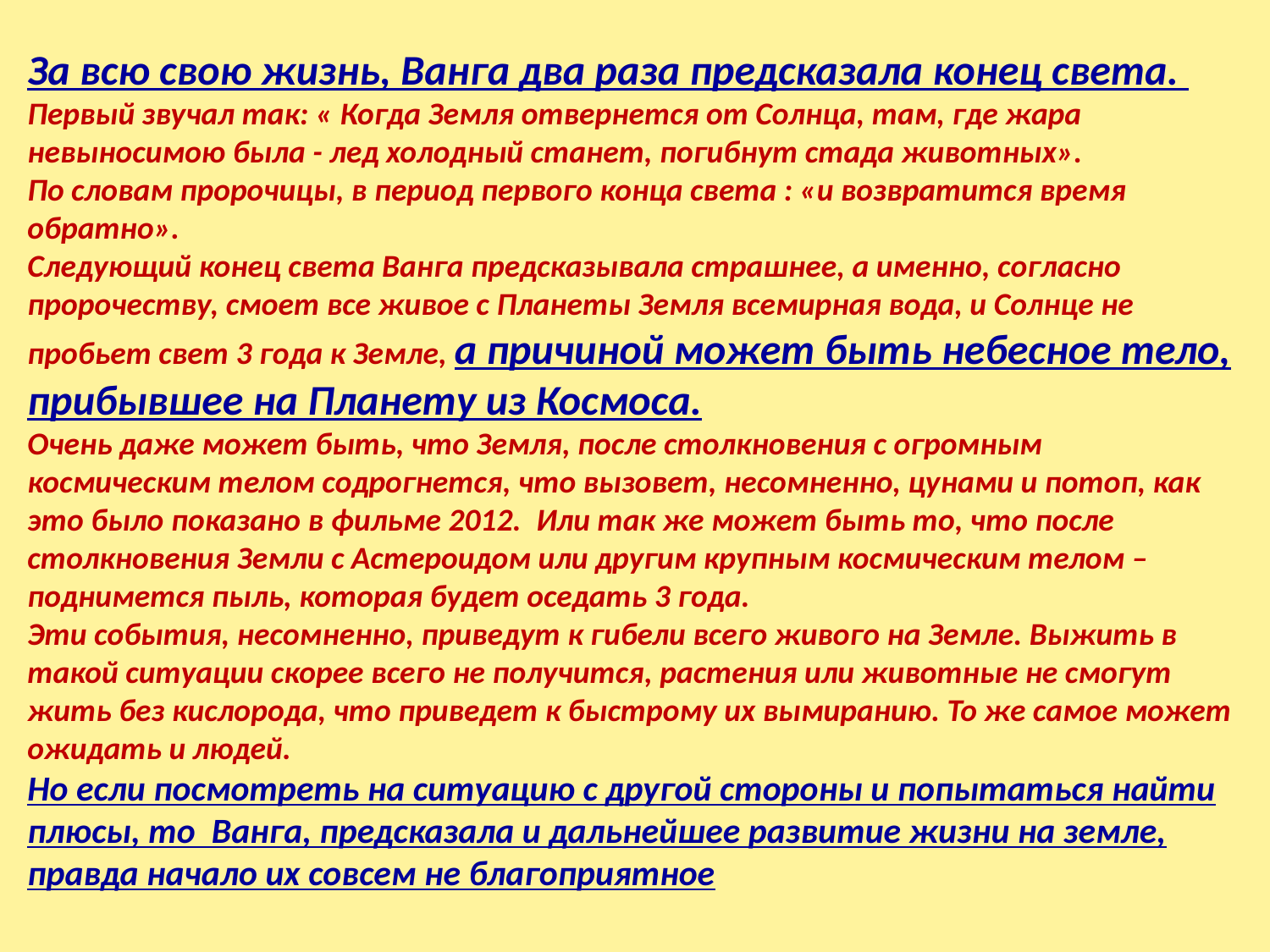

За всю свою жизнь, Ванга два раза предсказала конец света.
Первый звучал так: « Когда Земля отвернется от Солнца, там, где жара невыносимою была - лед холодный станет, погибнут стада животных».
По словам пророчицы, в период первого конца света : «и возвратится время обратно».
Следующий конец света Ванга предсказывала страшнее, а именно, согласно пророчеству, смоет все живое с Планеты Земля всемирная вода, и Солнце не пробьет свет 3 года к Земле, а причиной может быть небесное тело, прибывшее на Планету из Космоса.
Очень даже может быть, что Земля, после столкновения с огромным космическим телом содрогнется, что вызовет, несомненно, цунами и потоп, как это было показано в фильме 2012.  Или так же может быть то, что после столкновения Земли с Астероидом или другим крупным космическим телом – поднимется пыль, которая будет оседать 3 года.
Эти события, несомненно, приведут к гибели всего живого на Земле. Выжить в такой ситуации скорее всего не получится, растения или животные не смогут жить без кислорода, что приведет к быстрому их вымиранию. То же самое может ожидать и людей.
Но если посмотреть на ситуацию с другой стороны и попытаться найти плюсы, то  Ванга, предсказала и дальнейшее развитие жизни на земле, правда начало их совсем не благоприятное